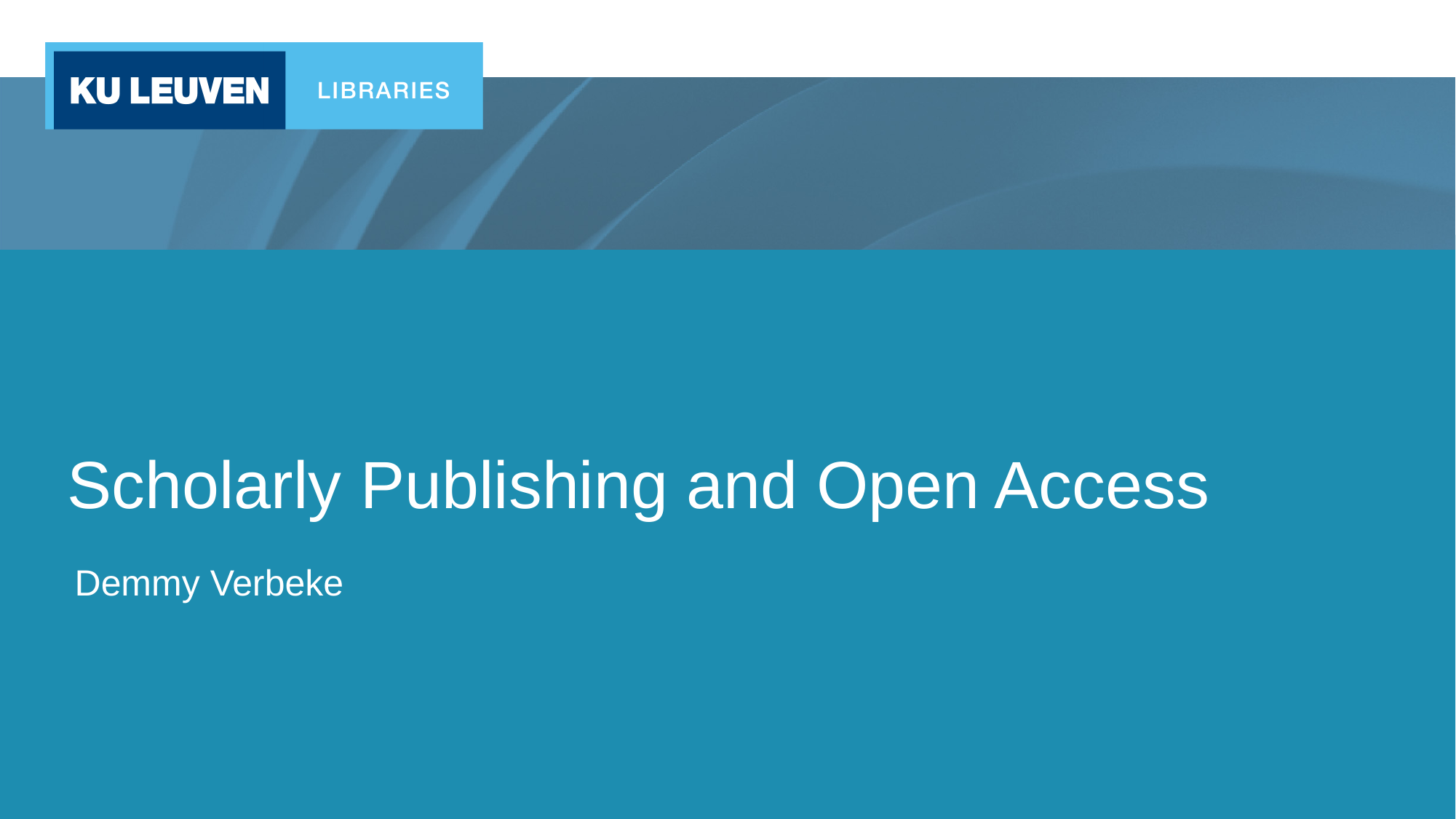

# Scholarly Publishing and Open Access
Demmy Verbeke